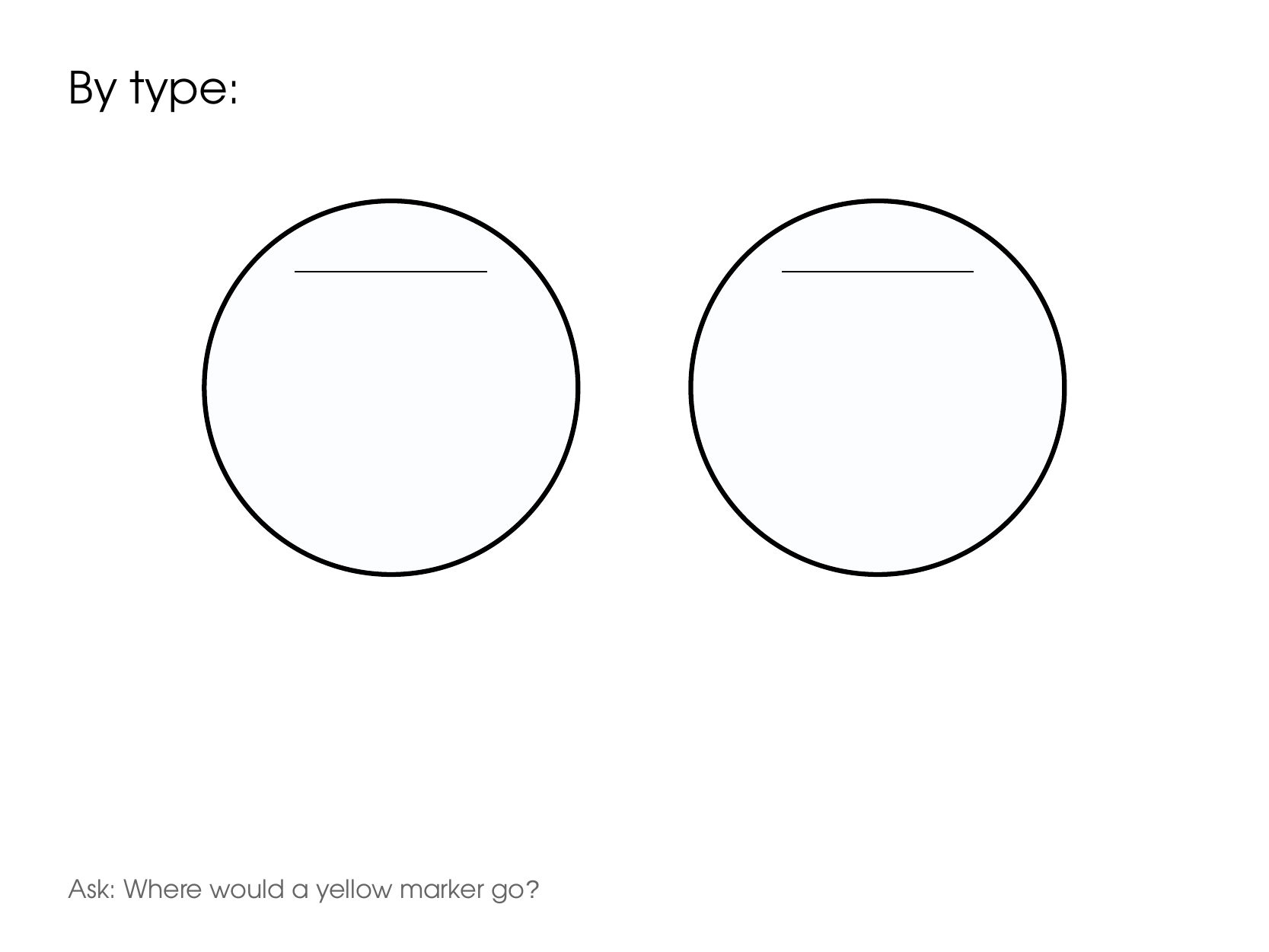

By type:

Ask: Where would a yellow marker go?